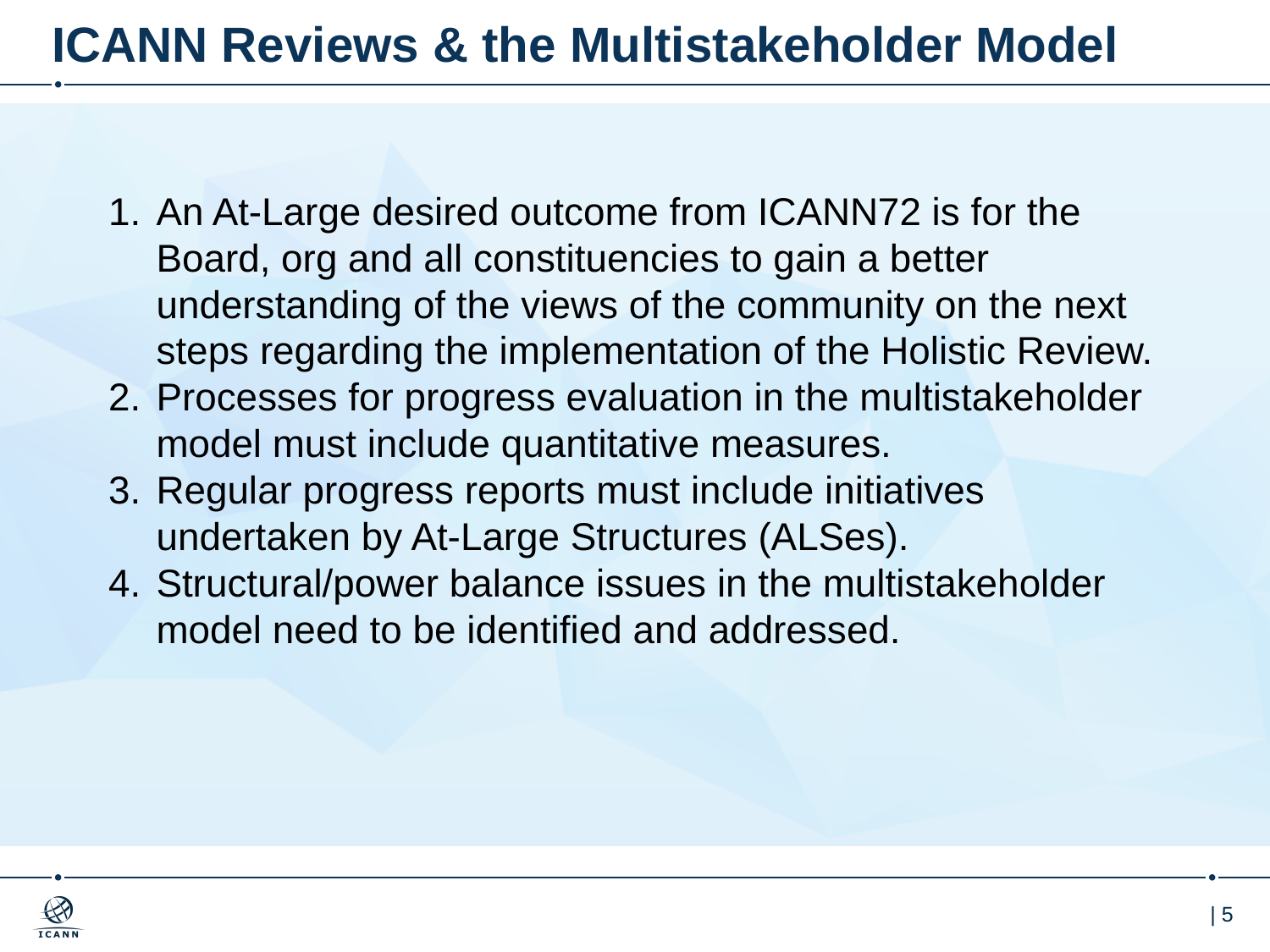

# ICANN Reviews & the Multistakeholder Model
An At-Large desired outcome from ICANN72 is for the Board, org and all constituencies to gain a better understanding of the views of the community on the next steps regarding the implementation of the Holistic Review.
Processes for progress evaluation in the multistakeholder model must include quantitative measures.
Regular progress reports must include initiatives undertaken by At-Large Structures (ALSes).
Structural/power balance issues in the multistakeholder model need to be identified and addressed.